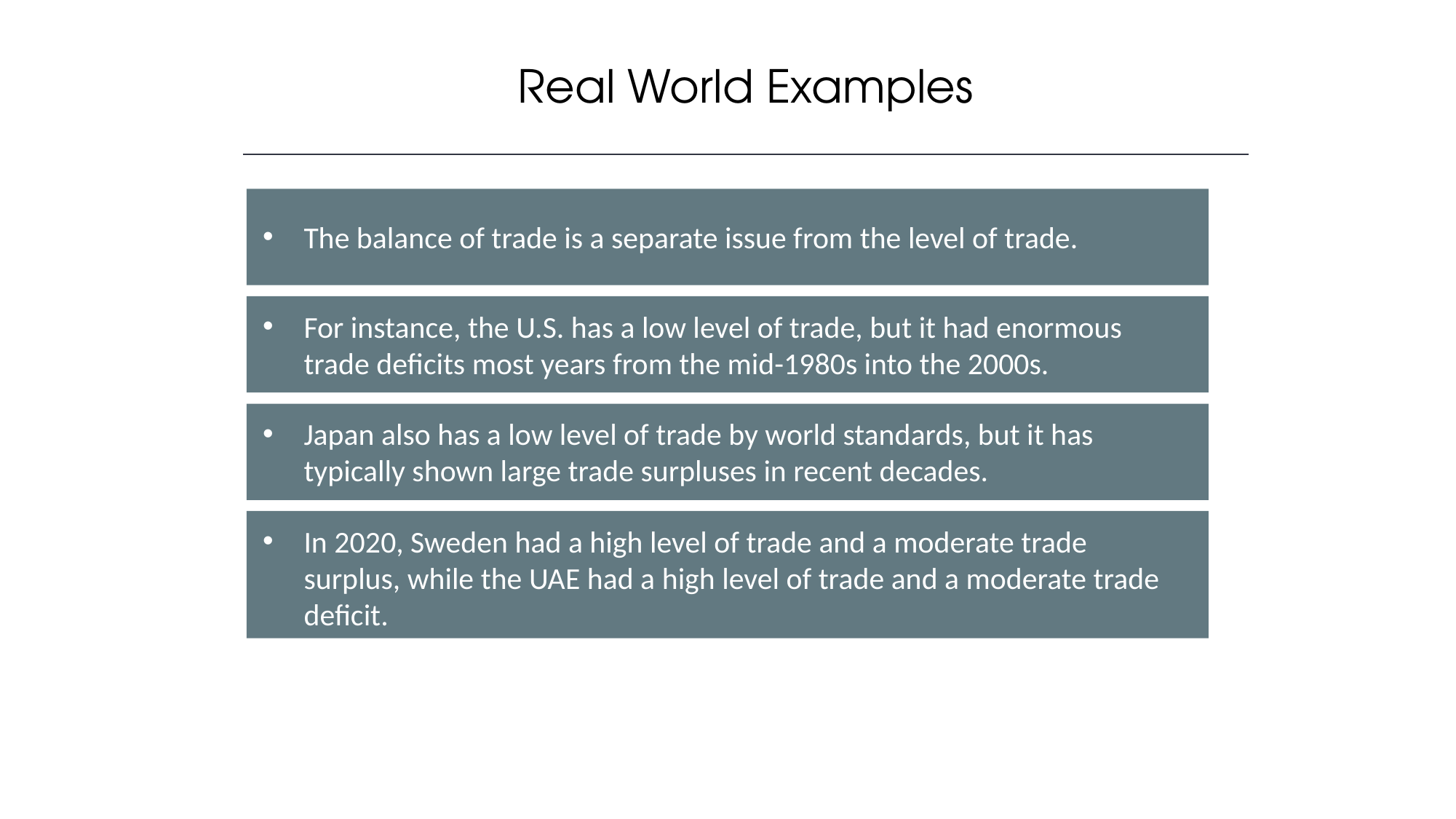

Real World Examples

The balance of trade is a separate issue from the level of trade.

For instance, the U.S. has a low level of trade, but it had enormous trade deficits most years from the mid-1980s into the 2000s.

Japan also has a low level of trade by world standards, but it has typically shown large trade surpluses in recent decades.

In 2020, Sweden had a high level of trade and a moderate trade surplus, while the UAE had a high level of trade and a moderate trade deficit.